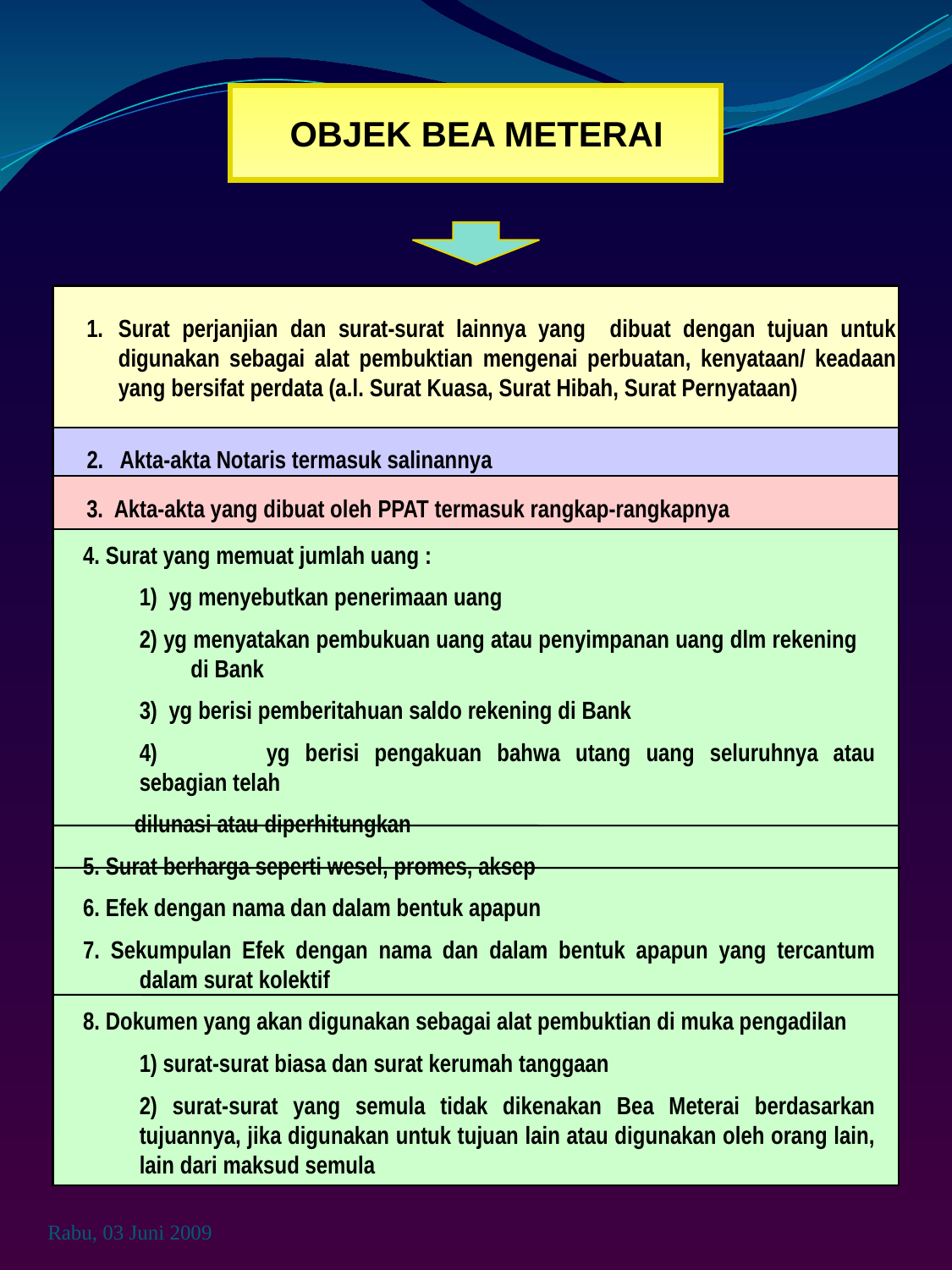

OBJEK BEA METERAI

Surat perjanjian dan surat-surat lainnya yang  dibuat dengan tujuan untuk digunakan sebagai alat pembuktian mengenai perbuatan, kenyataan/ keadaan yang bersifat perdata (a.l. Surat Kuasa, Surat Hibah, Surat Pernyataan)

2.   Akta-akta Notaris termasuk salinannya

3.  Akta-akta yang dibuat oleh PPAT termasuk rangkap-rangkapnya

4. Surat yang memuat jumlah uang :
	1)  yg menyebutkan penerimaan uang
	2) yg menyatakan pembukuan uang atau penyimpanan uang dlm rekening             di Bank
	3)  yg berisi pemberitahuan saldo rekening di Bank
	4)	yg berisi pengakuan bahwa utang uang seluruhnya atau sebagian telah
         dilunasi atau diperhitungkan
5. Surat berharga seperti wesel, promes, aksep
6. Efek dengan nama dan dalam bentuk apapun
7. Sekumpulan Efek dengan nama dan dalam bentuk apapun yang tercantum dalam surat kolektif
8. Dokumen yang akan digunakan sebagai alat pembuktian di muka pengadilan
	1) surat-surat biasa dan surat kerumah tanggaan
	2) surat-surat yang semula tidak dikenakan Bea Meterai berdasarkan tujuannya, jika digunakan untuk tujuan lain atau digunakan oleh orang lain, lain dari maksud semula

Rabu, 03 Juni 2009